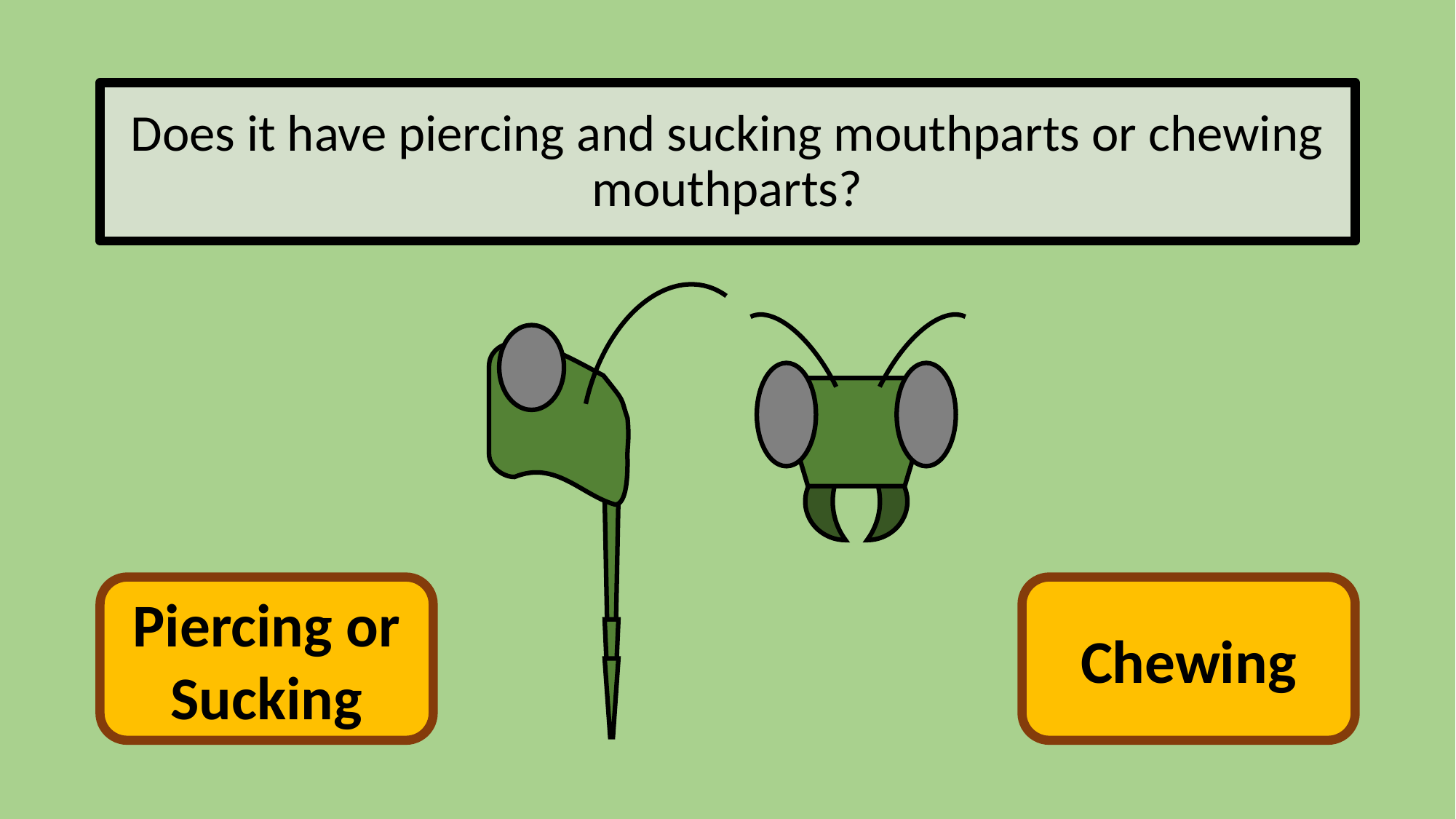

# Does it have piercing and sucking mouthparts or chewing mouthparts?

Piercing or Sucking
Chewing